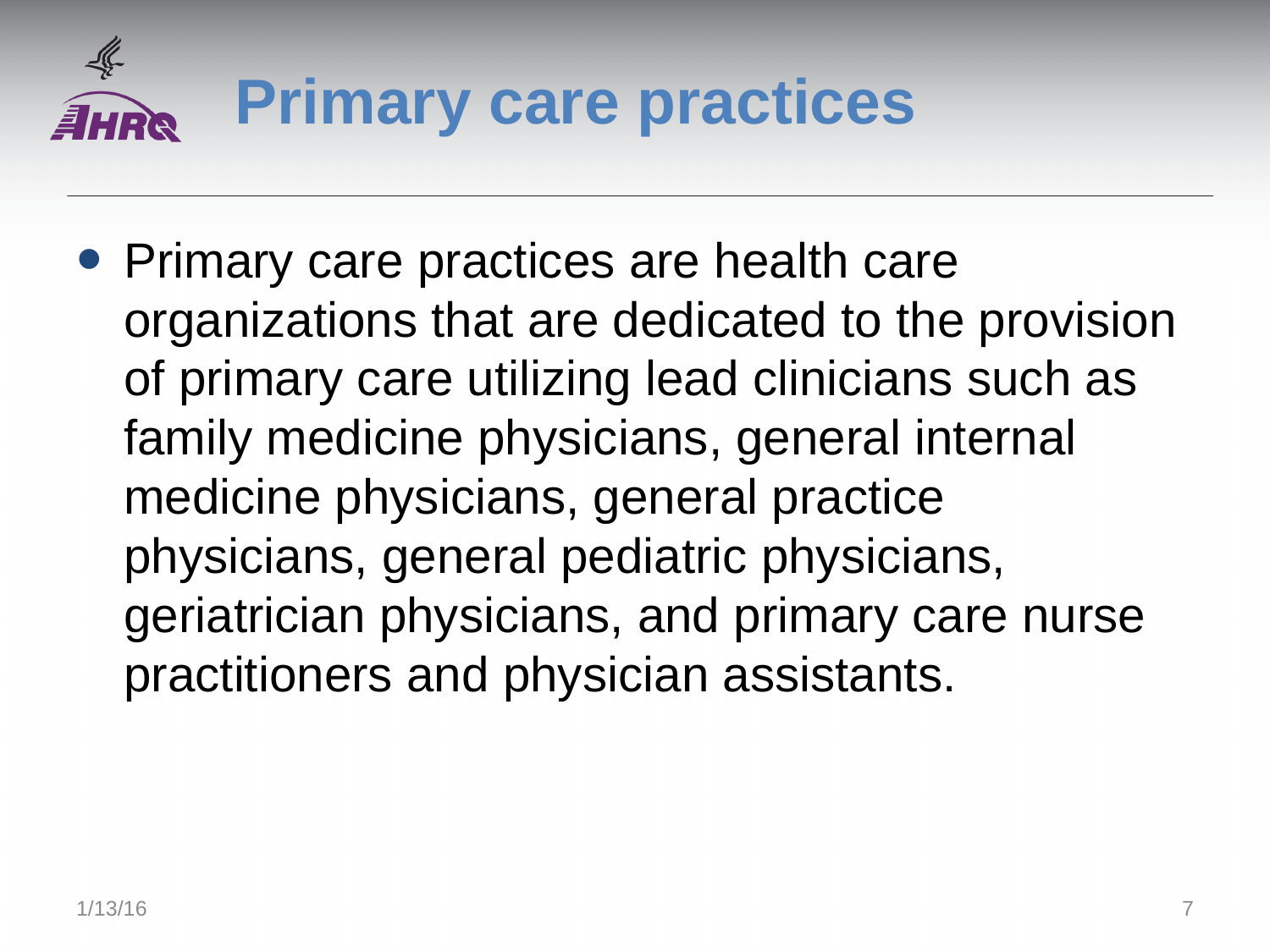

# Primary care practices
Primary care practices are health care organizations that are dedicated to the provision of primary care utilizing lead clinicians such as family medicine physicians, general internal medicine physicians, general practice physicians, general pediatric physicians, geriatrician physicians, and primary care nurse practitioners and physician assistants.
1/13/16
7